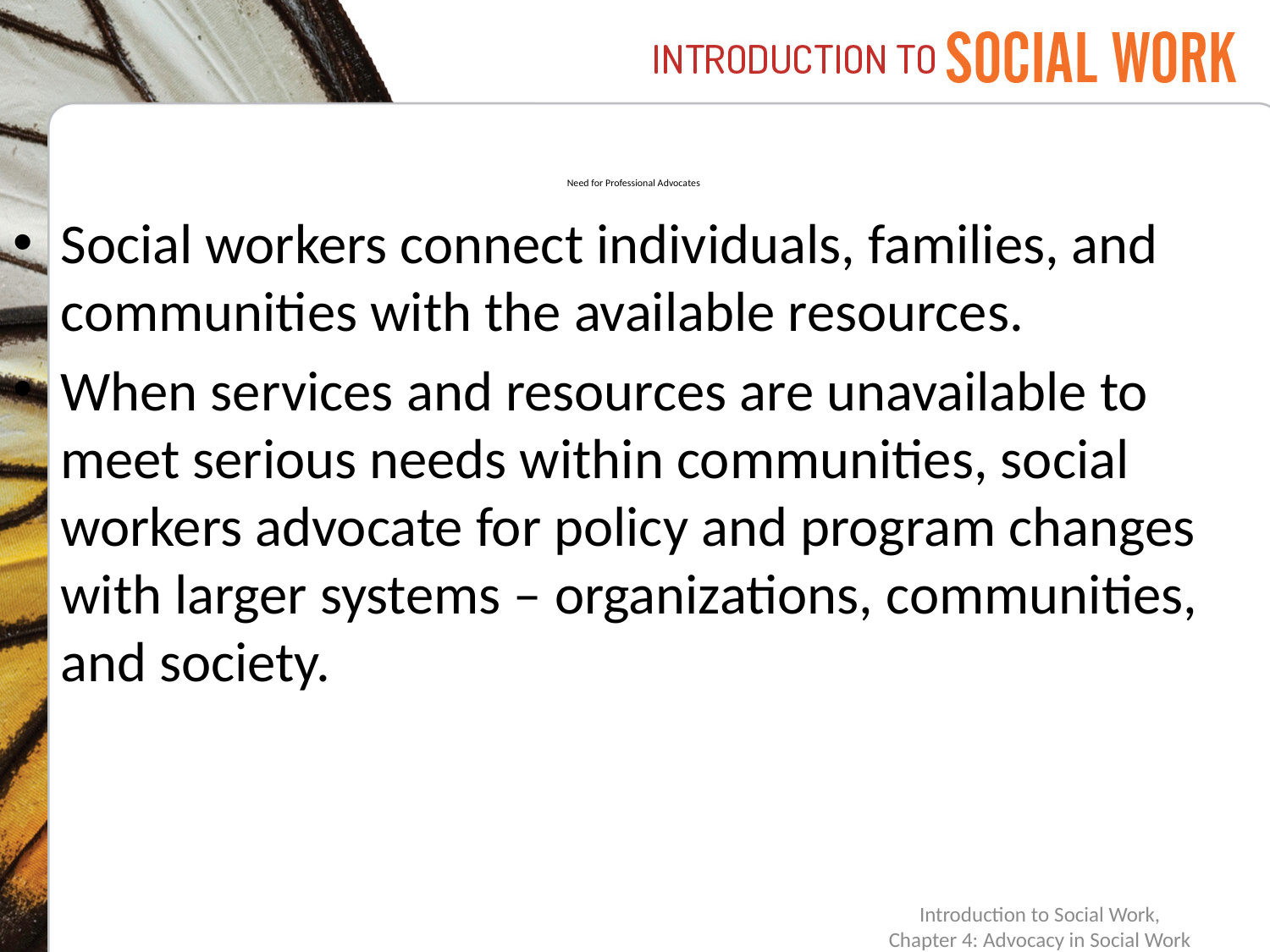

# Need for Professional Advocates
Social workers connect individuals, families, and communities with the available resources.
When services and resources are unavailable to meet serious needs within communities, social workers advocate for policy and program changes with larger systems – organizations, communities, and society.

Introduction to Social Work,
Chapter 4: Advocacy in Social Work